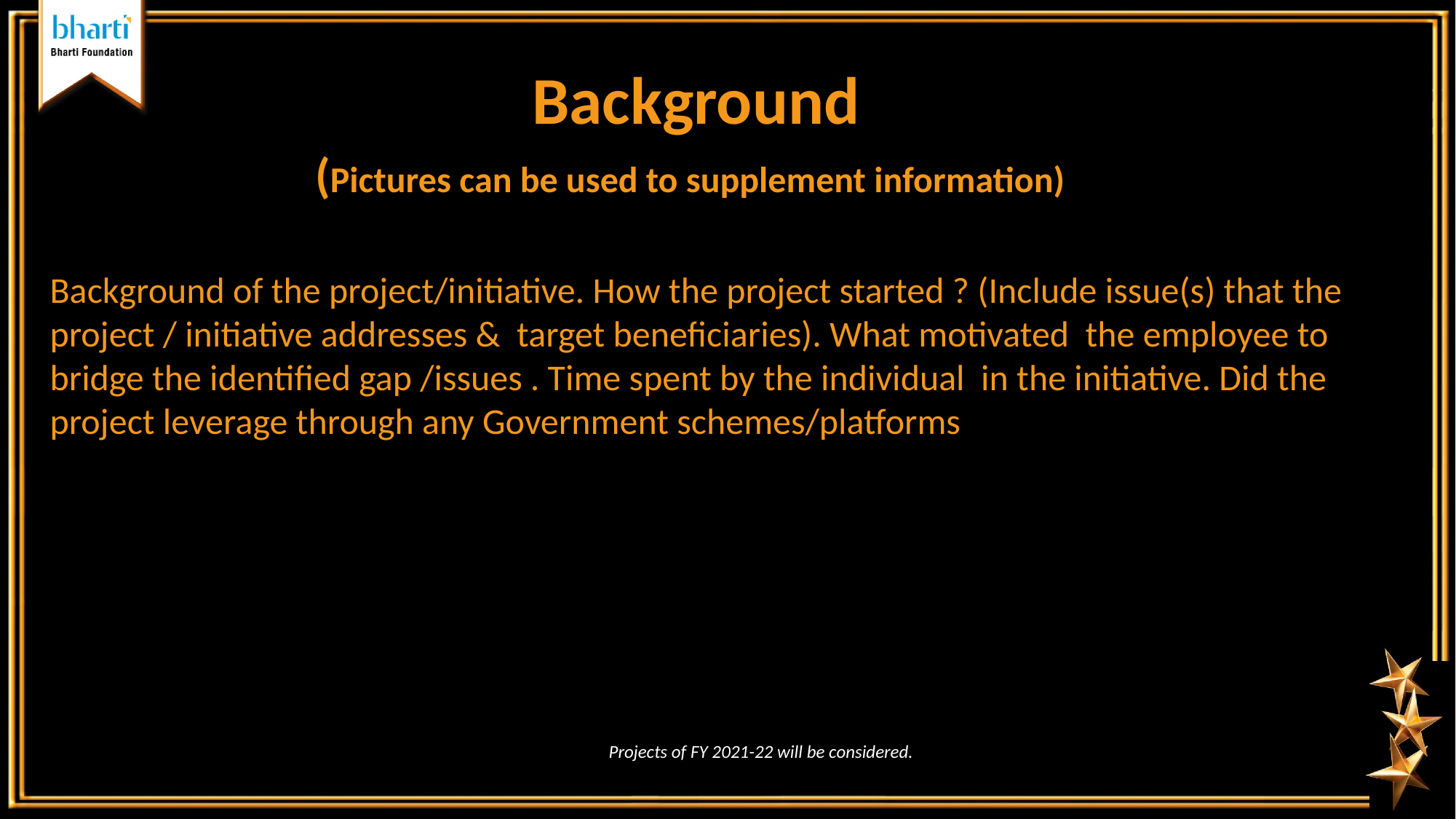

Background
(Pictures can be used to supplement information)
Background of the project/initiative. How the project started ? (Include issue(s) that the project / initiative addresses &  target beneficiaries). What motivated  the employee to bridge the identified gap /issues . Time spent by the individual  in the initiative. Did the project leverage through any Government schemes/platforms
Projects of FY 2021-22 will be considered.